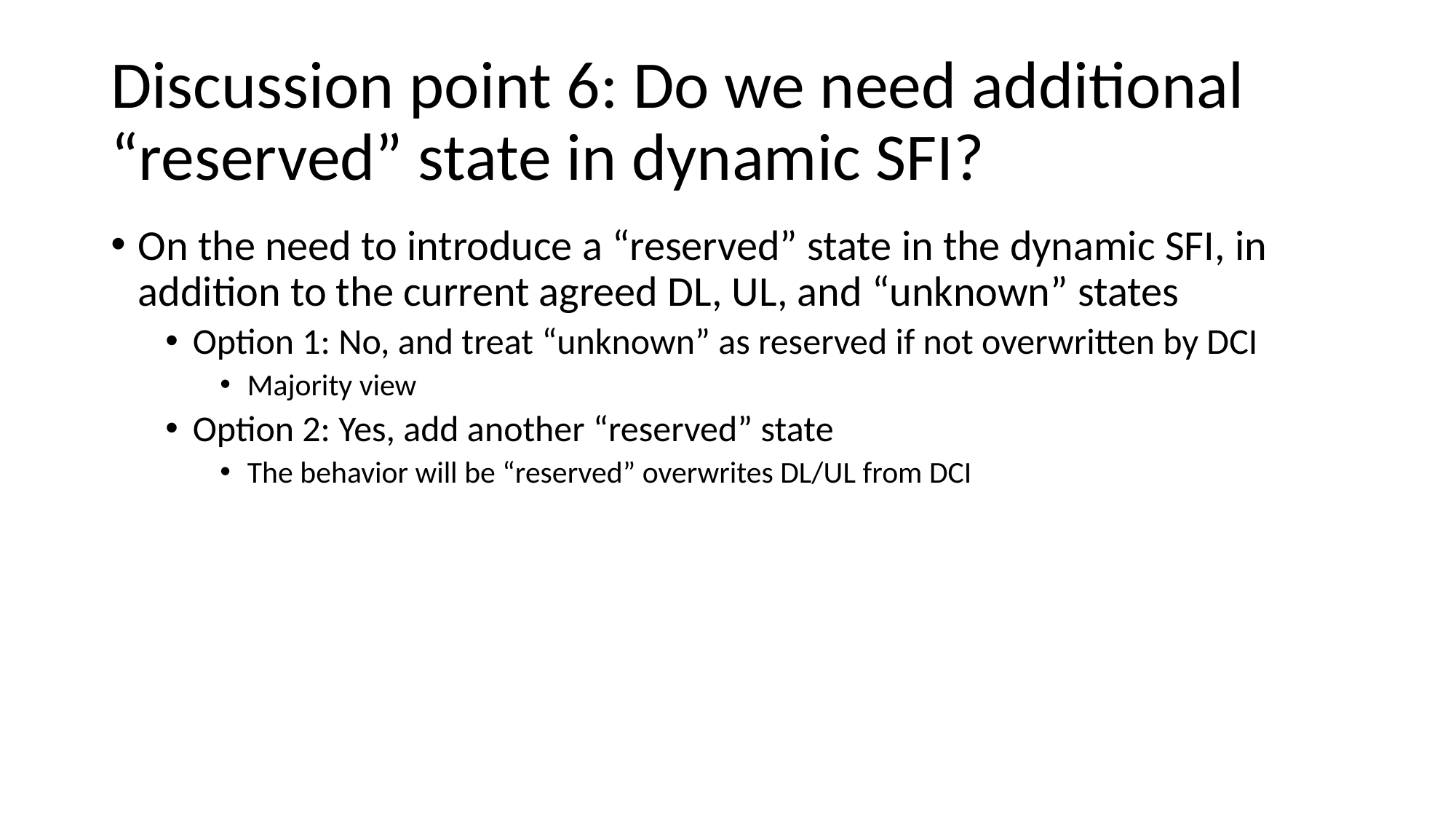

# Discussion point 6: Do we need additional “reserved” state in dynamic SFI?
On the need to introduce a “reserved” state in the dynamic SFI, in addition to the current agreed DL, UL, and “unknown” states
Option 1: No, and treat “unknown” as reserved if not overwritten by DCI
Majority view
Option 2: Yes, add another “reserved” state
The behavior will be “reserved” overwrites DL/UL from DCI